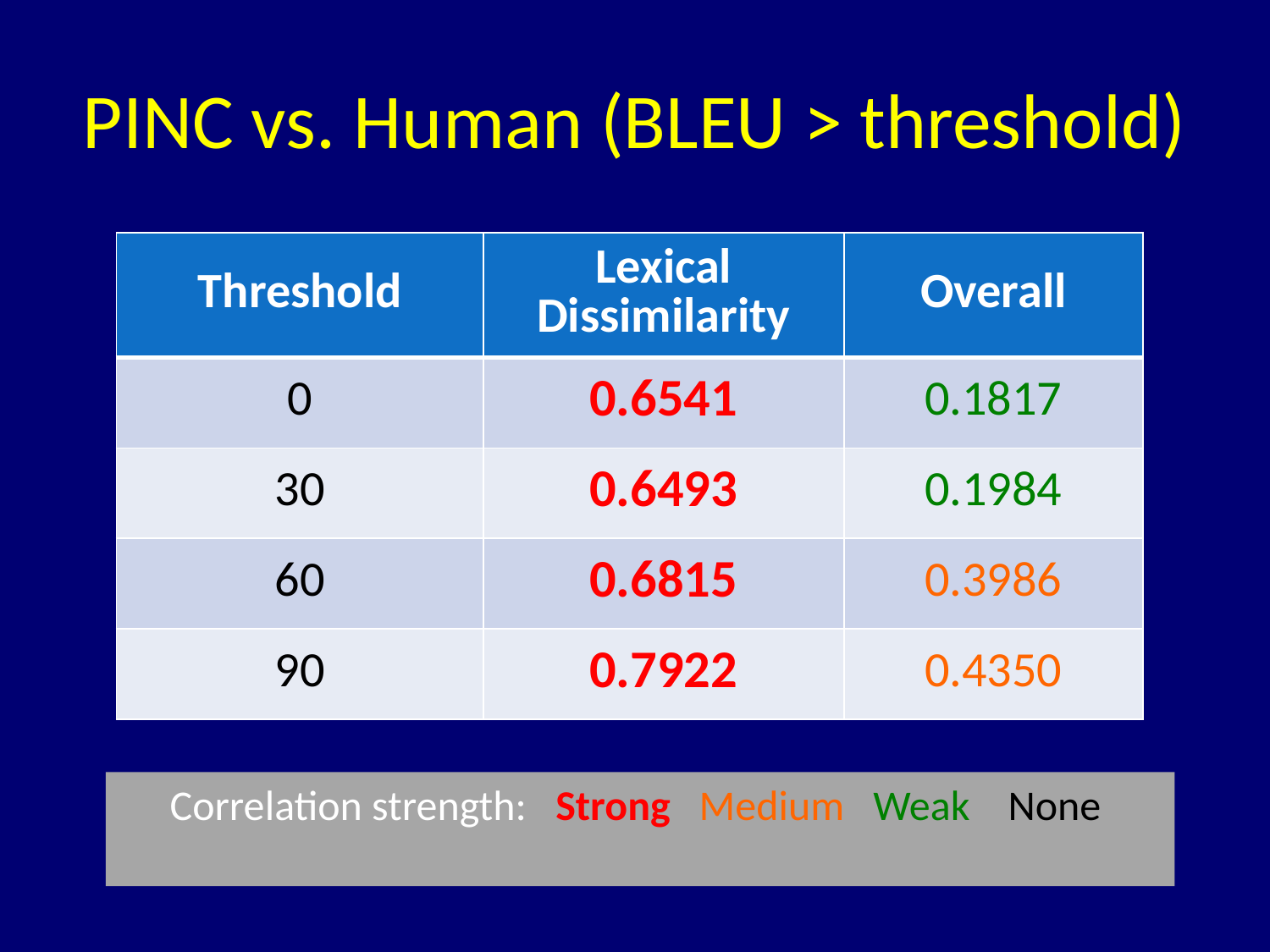

# PINC vs. Human (BLEU > threshold)
| Threshold | Lexical Dissimilarity | Overall |
| --- | --- | --- |
| 0 | 0.6541 | 0.1817 |
| 30 | 0.6493 | 0.1984 |
| 60 | 0.6815 | 0.3986 |
| 90 | 0.7922 | 0.4350 |
Correlation strength:   Strong   Medium   Weak    None